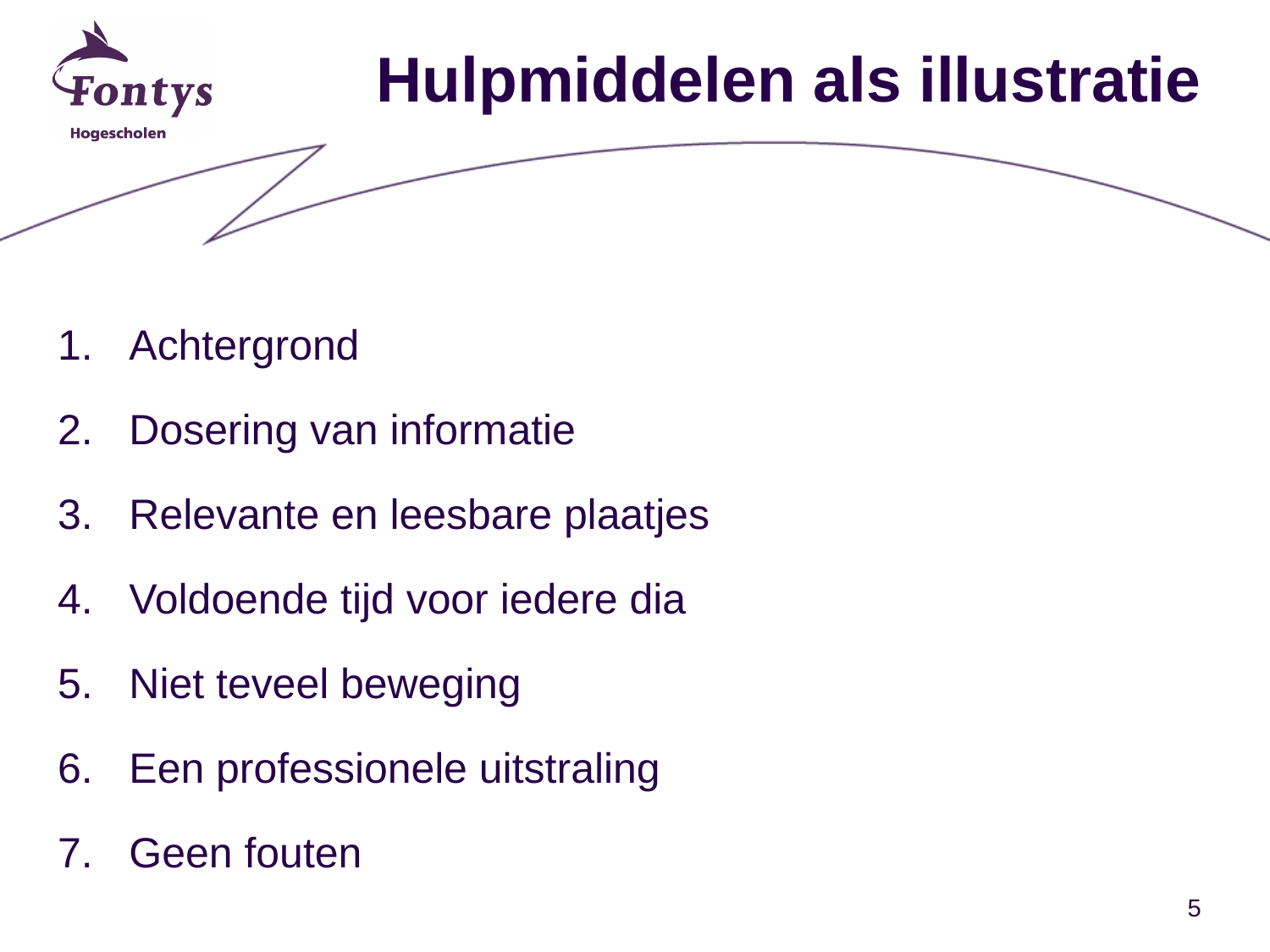

# Hulpmiddelen als illustratie
Achtergrond
Dosering van informatie
Relevante en leesbare plaatjes
Voldoende tijd voor iedere dia
Niet teveel beweging
Een professionele uitstraling
Geen fouten